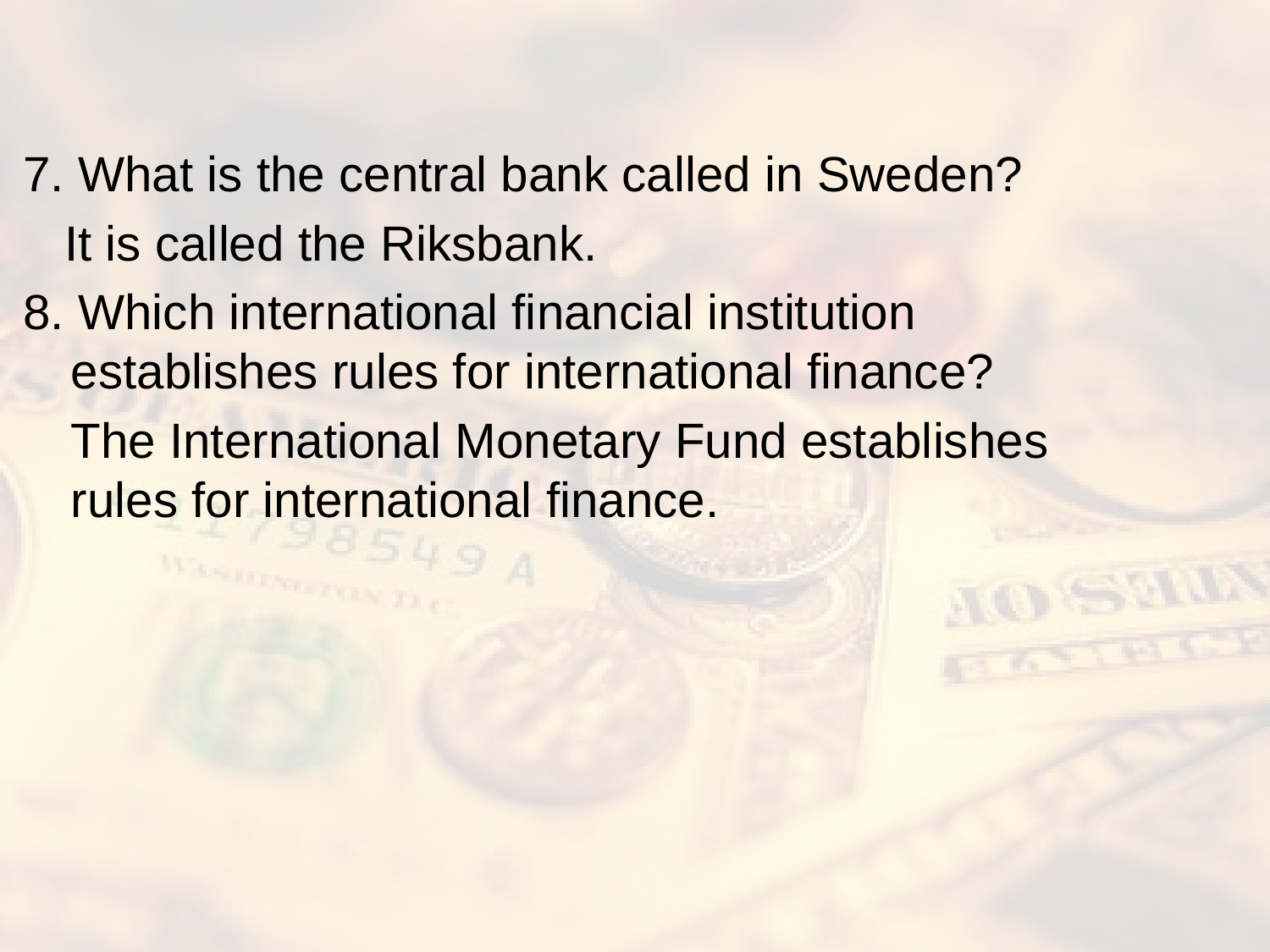

#
7. What is the central bank called in Sweden?
   It is called the Riksbank.
8. Which international financial institution establishes rules for international finance?
	The International Monetary Fund establishes rules for international finance.